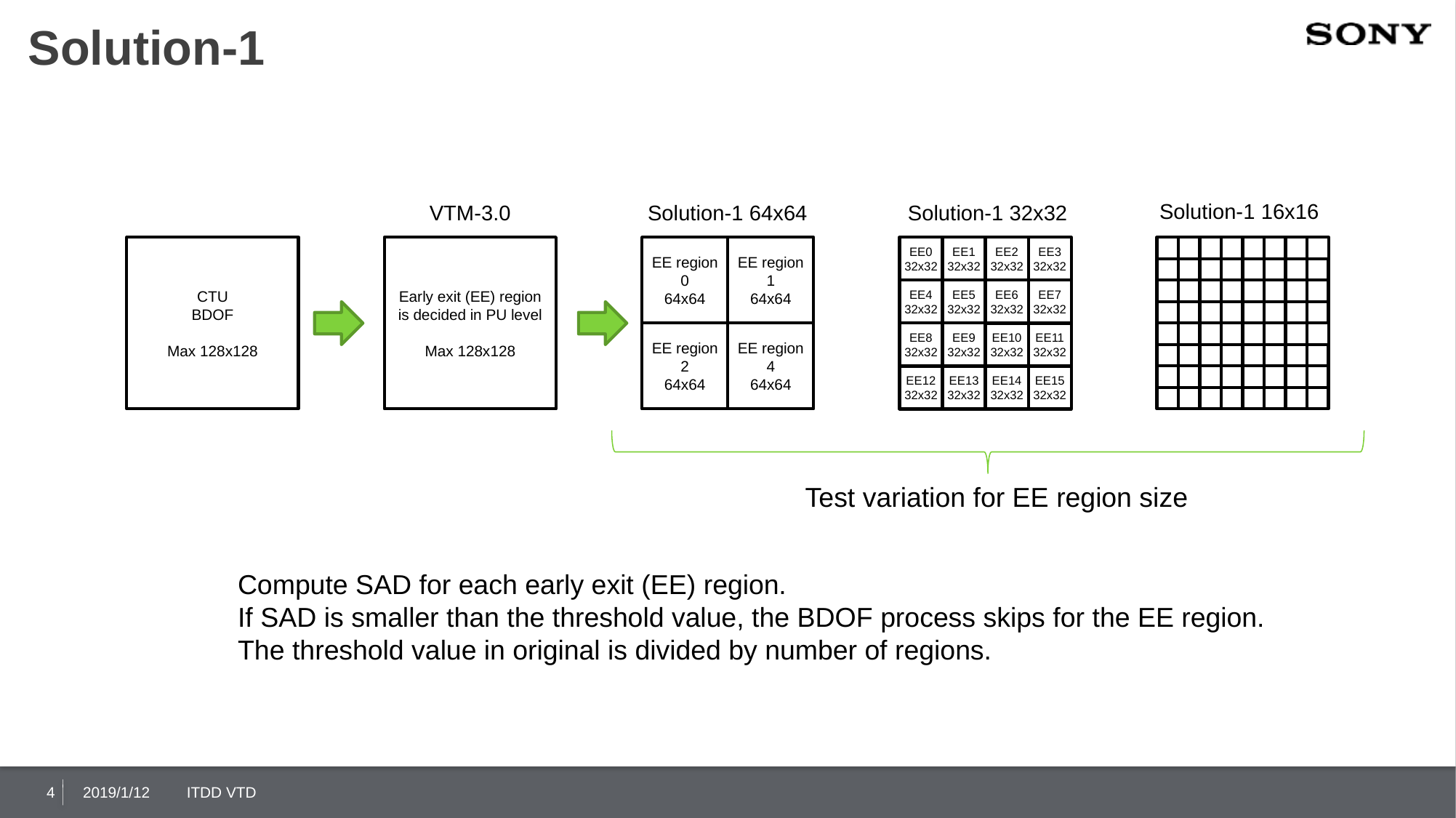

# Solution-1

Solution-1 16x16
VTM-3.0
Solution-1 64x64
Solution-1 32x32
CTU
BDOF

Max 128x128
Early exit (EE) region
is decided in PU level

Max 128x128
EE region
0
64x64
EE region
1
64x64

EE0
32x32
EE1
32x32
EE2
32x32
EE3
32x32

EE4
32x32
EE5
32x32

EE6
32x32
EE7
32x32

EE region
2
64x64
EE region
4
64x64

EE8
32x32
EE9
32x32
EE10
32x32
EE11
32x32

EE12
32x32
EE13
32x32
EE14
32x32
EE15
32x32

Test variation for EE region size
Compute SAD for each early exit (EE) region.
If SAD is smaller than the threshold value, the BDOF process skips for the EE region.
The threshold value in original is divided by number of regions.
4
2019/1/12
ITDD VTD